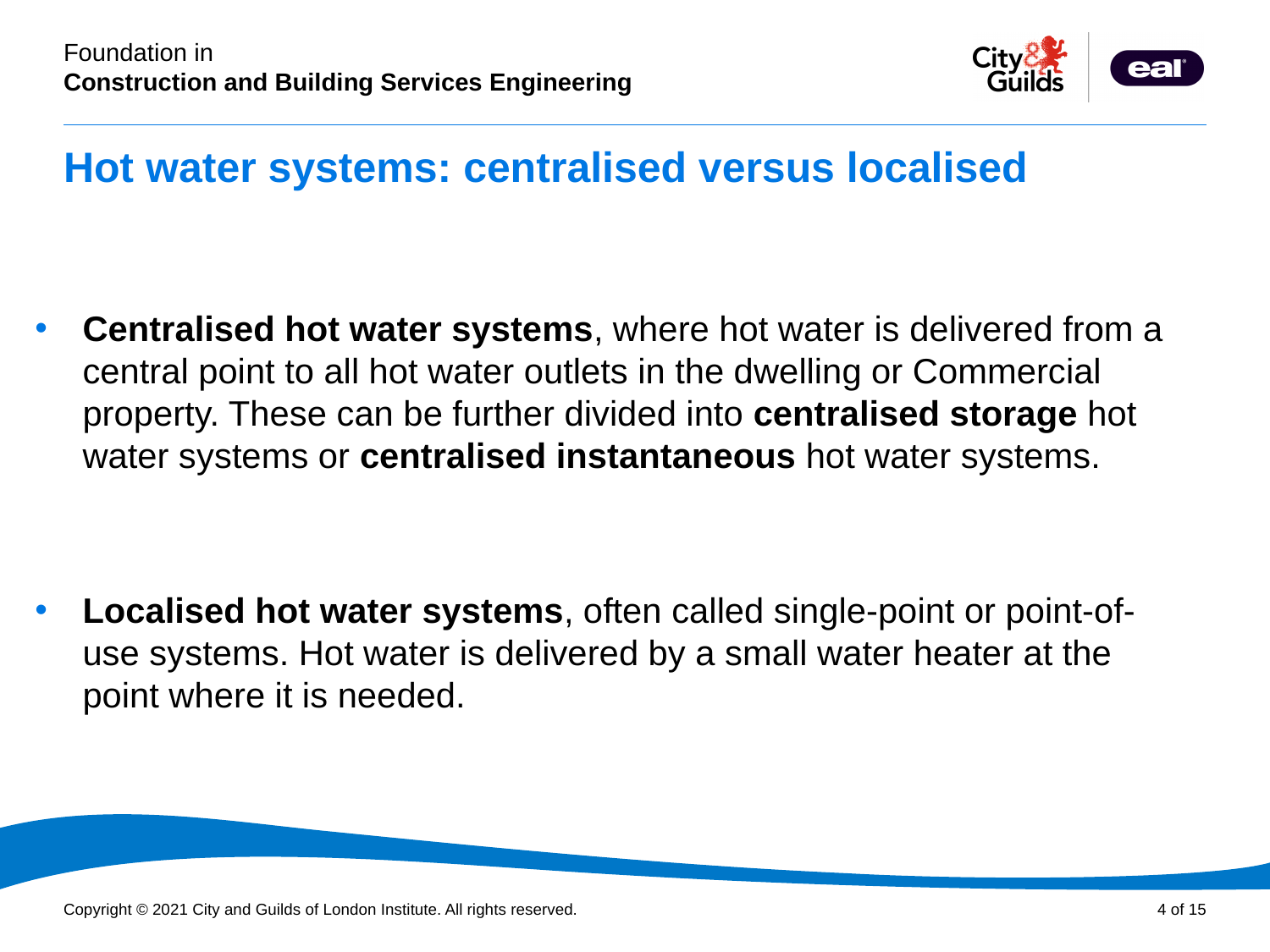

# Hot water systems: centralised versus localised
Centralised hot water systems, where hot water is delivered from a central point to all hot water outlets in the dwelling or Commercial property. These can be further divided into centralised storage hot water systems or centralised instantaneous hot water systems.

Localised hot water systems, often called single-point or point-of-use systems. Hot water is delivered by a small water heater at the point where it is needed.